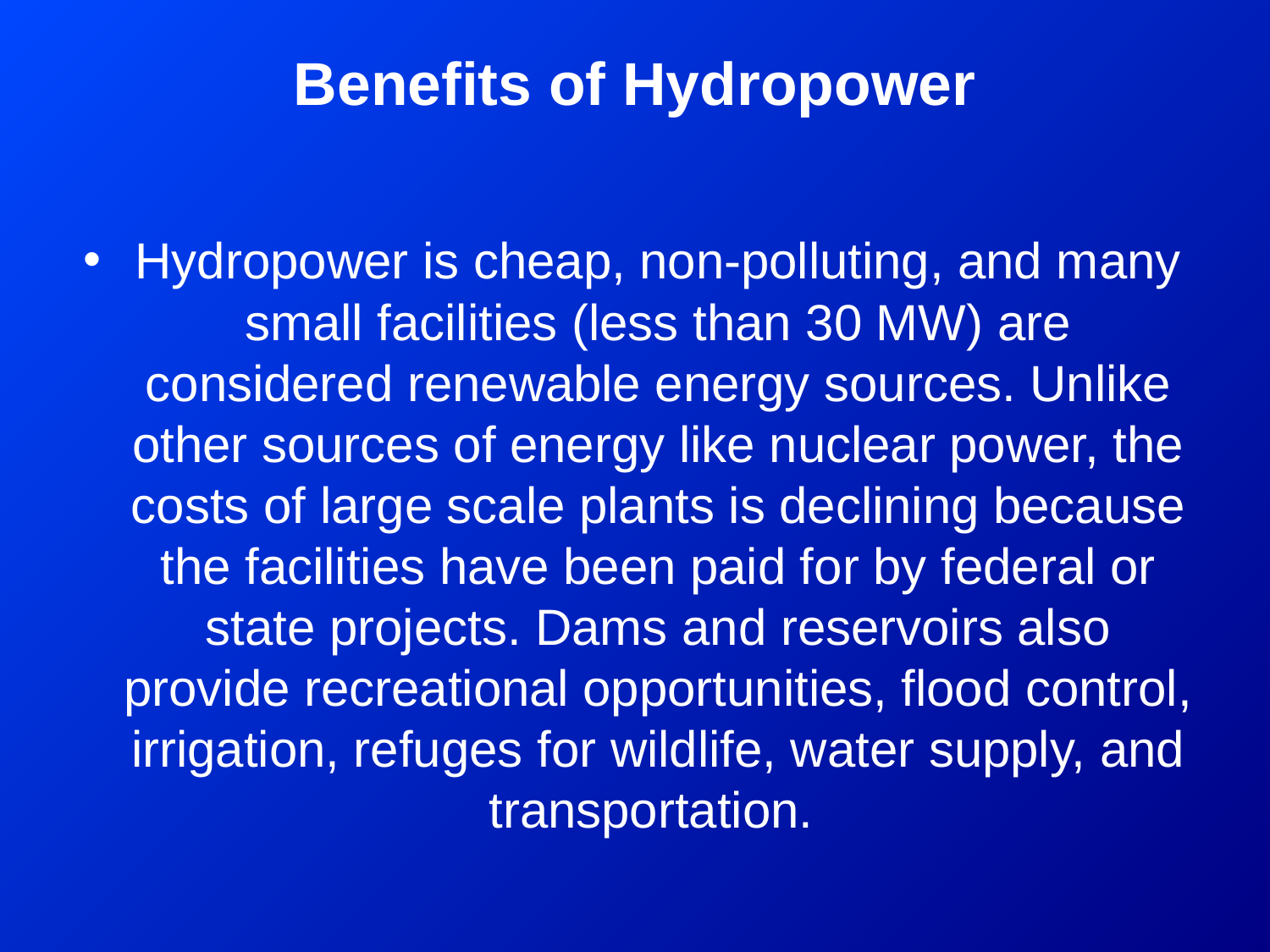

# Benefits of Hydropower
Hydropower is cheap, non-polluting, and many small facilities (less than 30 MW) are considered renewable energy sources. Unlike other sources of energy like nuclear power, the costs of large scale plants is declining because the facilities have been paid for by federal or state projects. Dams and reservoirs also provide recreational opportunities, flood control, irrigation, refuges for wildlife, water supply, and transportation.